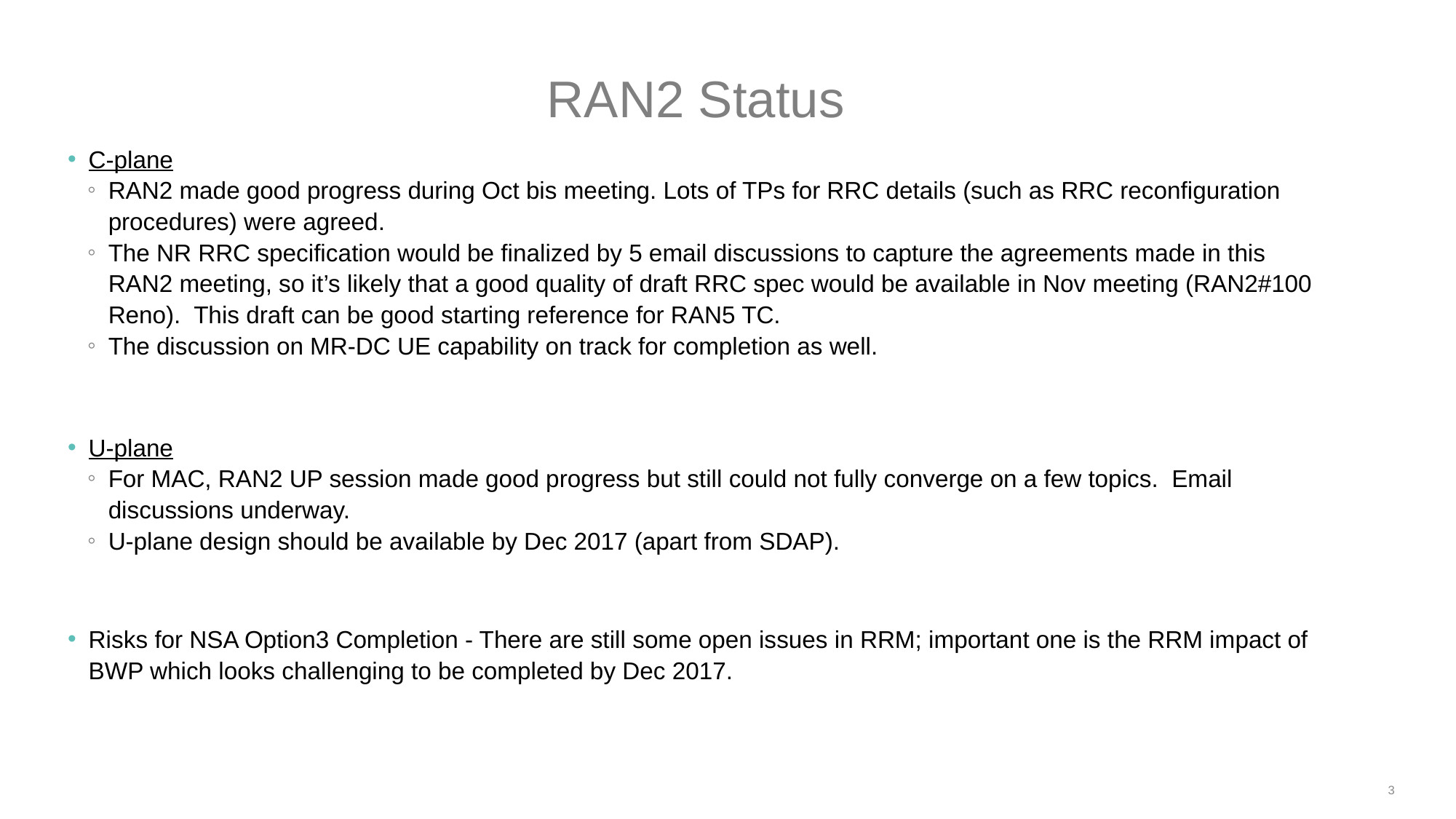

3
# RAN2 Status
C-plane
RAN2 made good progress during Oct bis meeting. Lots of TPs for RRC details (such as RRC reconfiguration procedures) were agreed.
The NR RRC specification would be finalized by 5 email discussions to capture the agreements made in this RAN2 meeting, so it’s likely that a good quality of draft RRC spec would be available in Nov meeting (RAN2#100 Reno).  This draft can be good starting reference for RAN5 TC.
The discussion on MR-DC UE capability on track for completion as well.

U-plane
For MAC, RAN2 UP session made good progress but still could not fully converge on a few topics.  Email discussions underway.
U-plane design should be available by Dec 2017 (apart from SDAP).

Risks for NSA Option3 Completion - There are still some open issues in RRM; important one is the RRM impact of BWP which looks challenging to be completed by Dec 2017.